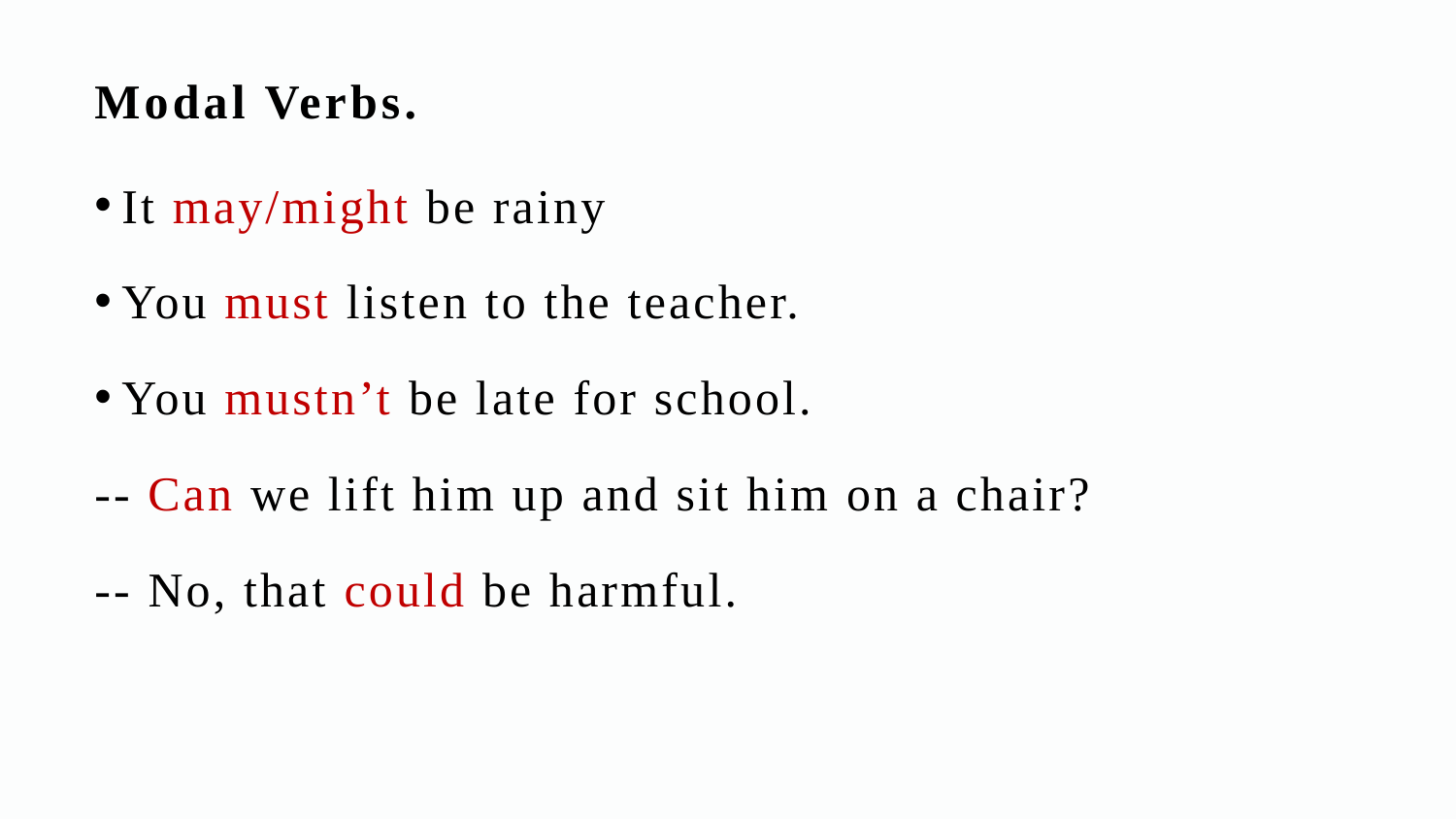

# Modal Verbs.
It may/might be rainy
You must listen to the teacher.
You mustn’t be late for school.
-- Can we lift him up and sit him on a chair?
-- No, that could be harmful.